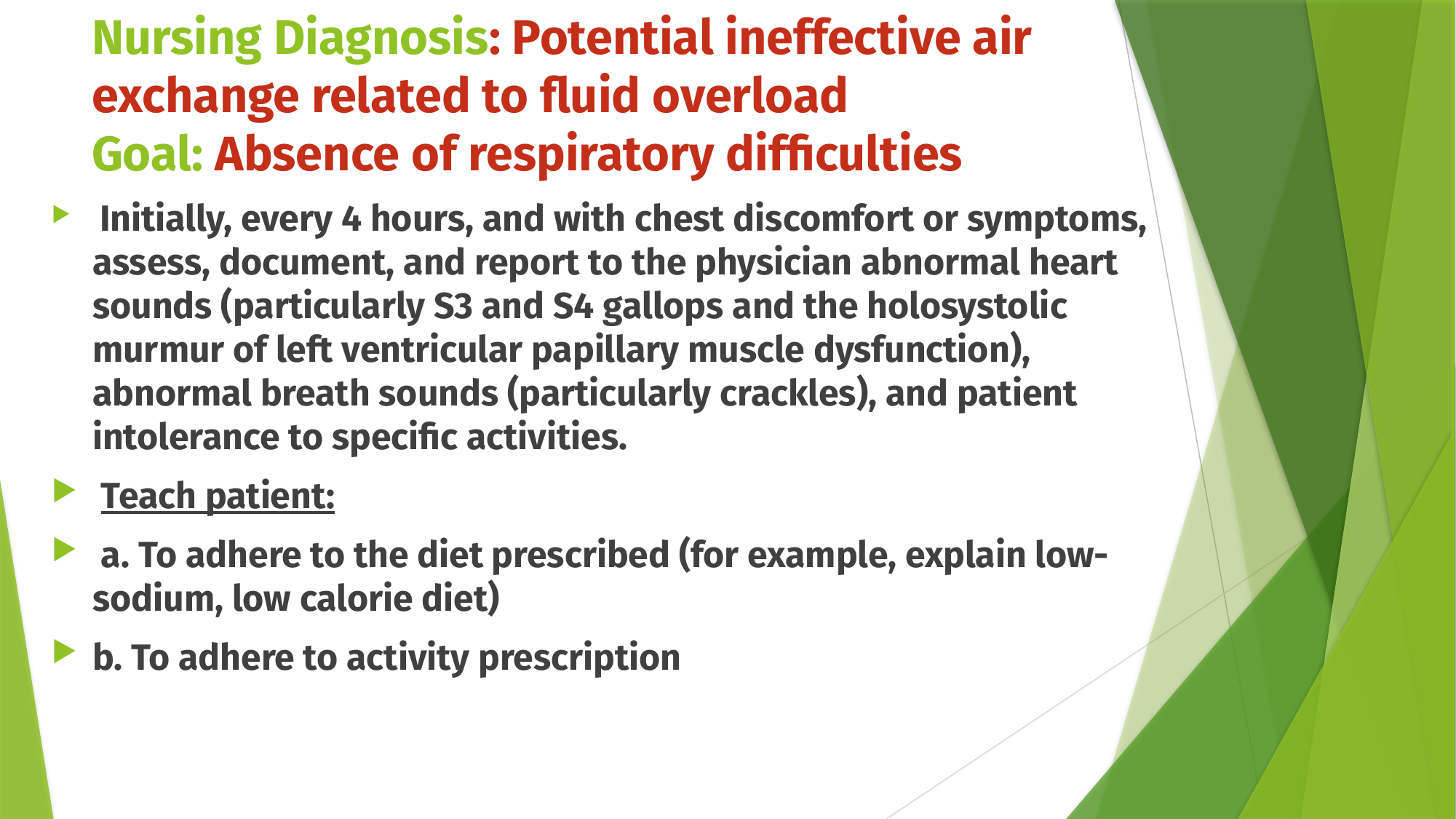

# Nursing Diagnosis: Potential ineffective air exchange related to ﬂuid overload Goal: Absence of respiratory difﬁculties
 Initially, every 4 hours, and with chest discomfort or symptoms, assess, document, and report to the physician abnormal heart sounds (particularly S3 and S4 gallops and the holosystolic murmur of left ventricular papillary muscle dysfunction), abnormal breath sounds (particularly crackles), and patient intolerance to speciﬁc activities.
 Teach patient:
 a. To adhere to the diet prescribed (for example, explain low-sodium, low calorie diet)
b. To adhere to activity prescription